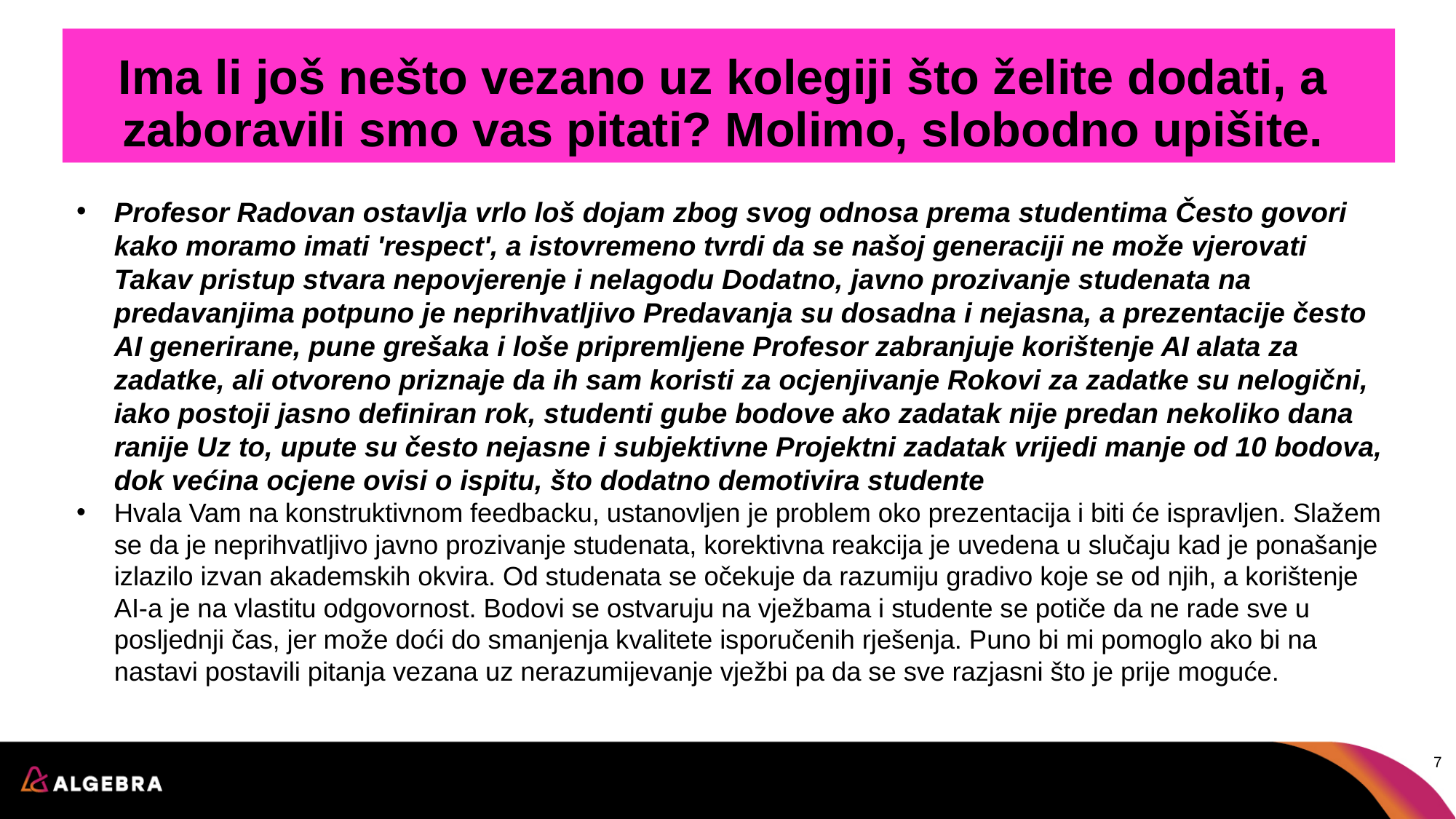

# Ima li još nešto vezano uz kolegiji što želite dodati, a zaboravili smo vas pitati? Molimo, slobodno upišite.
Profesor Radovan ostavlja vrlo loš dojam zbog svog odnosa prema studentima Često govori kako moramo imati 'respect', a istovremeno tvrdi da se našoj generaciji ne može vjerovati Takav pristup stvara nepovjerenje i nelagodu Dodatno, javno prozivanje studenata na predavanjima potpuno je neprihvatljivo Predavanja su dosadna i nejasna, a prezentacije često AI generirane, pune grešaka i loše pripremljene Profesor zabranjuje korištenje AI alata za zadatke, ali otvoreno priznaje da ih sam koristi za ocjenjivanje Rokovi za zadatke su nelogični, iako postoji jasno definiran rok, studenti gube bodove ako zadatak nije predan nekoliko dana ranije Uz to, upute su često nejasne i subjektivne Projektni zadatak vrijedi manje od 10 bodova, dok većina ocjene ovisi o ispitu, što dodatno demotivira studente
Hvala Vam na konstruktivnom feedbacku, ustanovljen je problem oko prezentacija i biti će ispravljen. Slažem se da je neprihvatljivo javno prozivanje studenata, korektivna reakcija je uvedena u slučaju kad je ponašanje izlazilo izvan akademskih okvira. Od studenata se očekuje da razumiju gradivo koje se od njih, a korištenje AI-a je na vlastitu odgovornost. Bodovi se ostvaruju na vježbama i studente se potiče da ne rade sve u posljednji čas, jer može doći do smanjenja kvalitete isporučenih rješenja. Puno bi mi pomoglo ako bi na nastavi postavili pitanja vezana uz nerazumijevanje vježbi pa da se sve razjasni što je prije moguće.